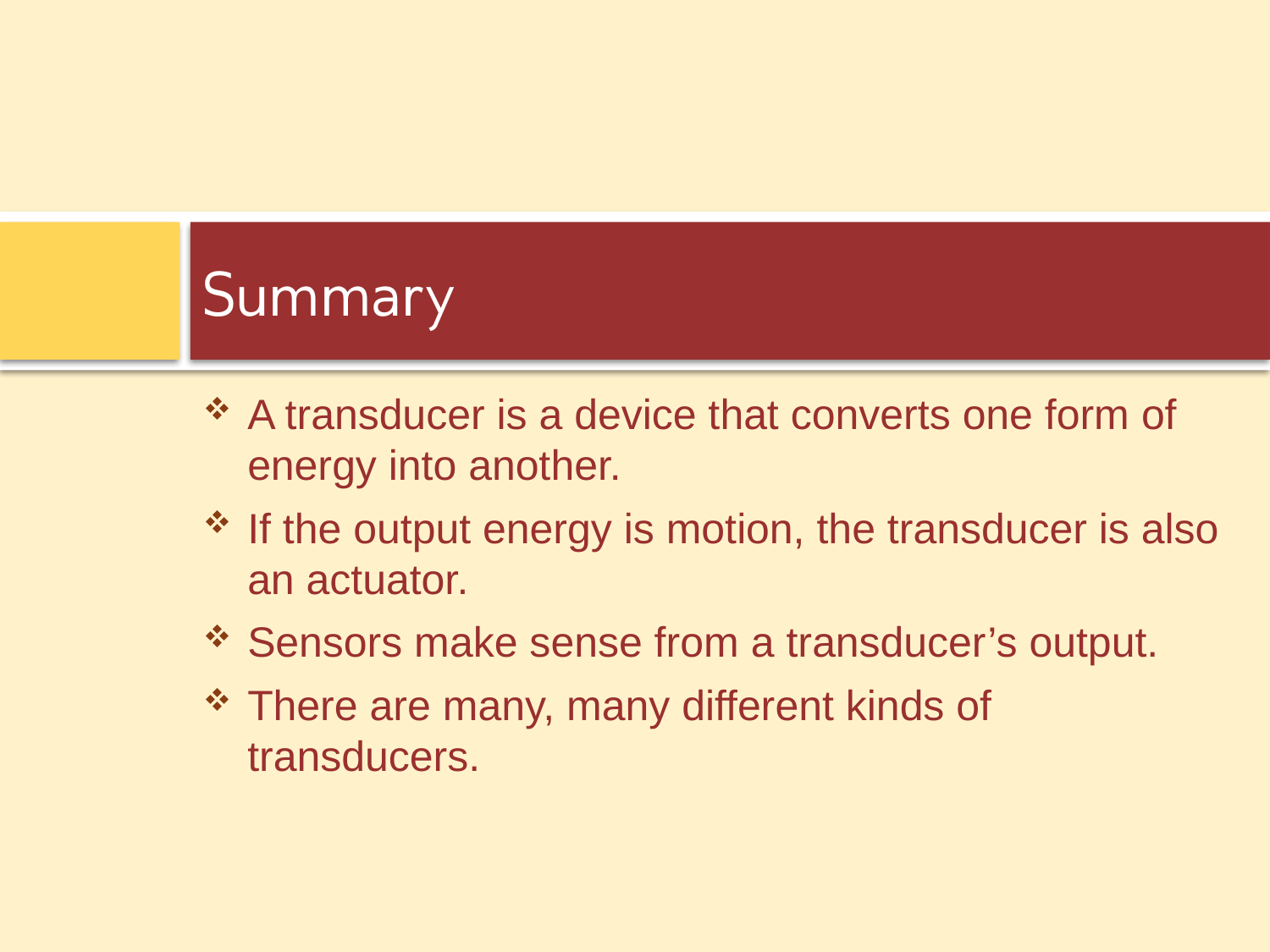

# Summary
A transducer is a device that converts one form of energy into another.
If the output energy is motion, the transducer is also an actuator.
Sensors make sense from a transducer’s output.
There are many, many different kinds of transducers.